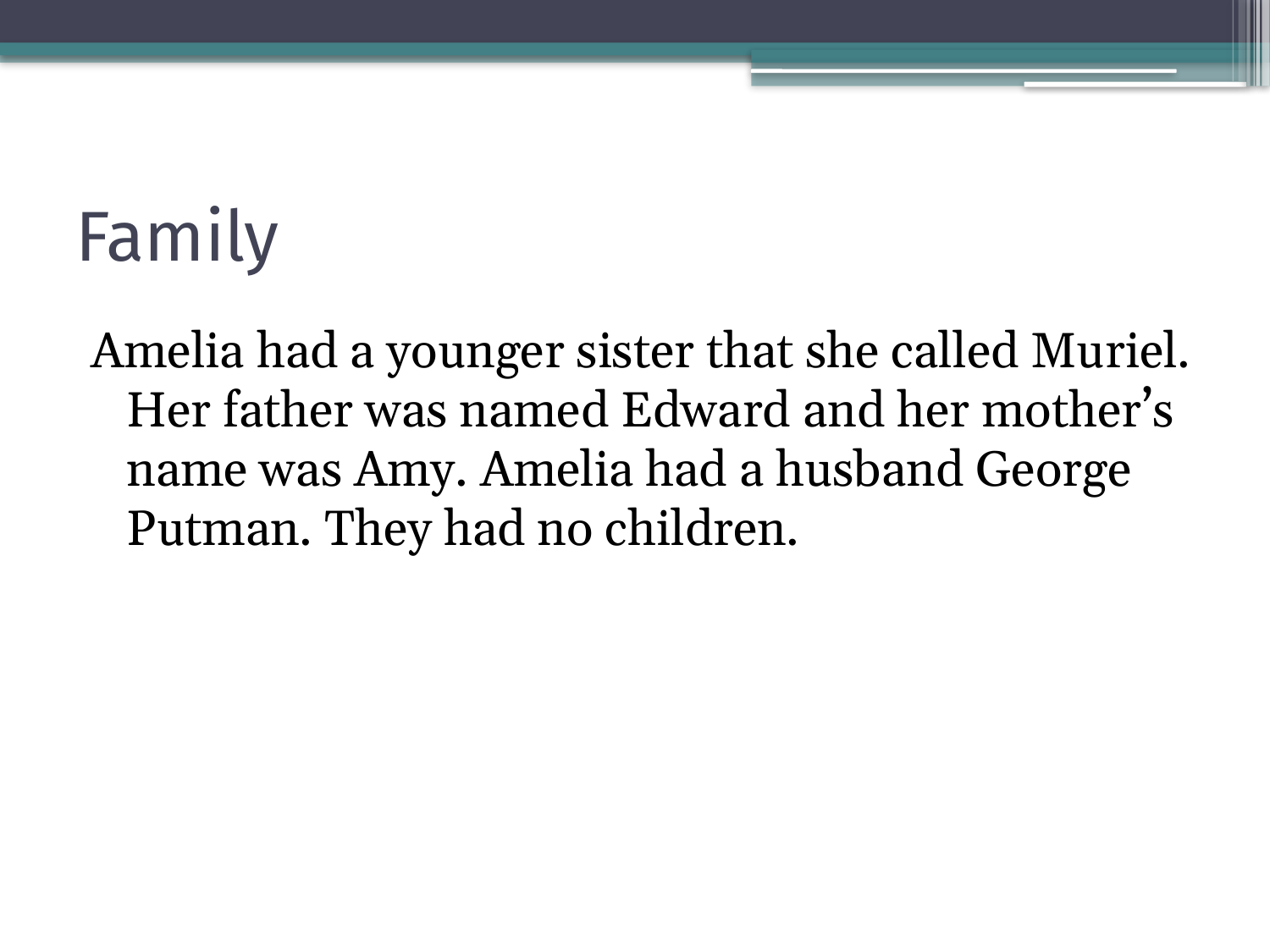

# Family
Amelia had a younger sister that she called Muriel. Her father was named Edward and her mother’s name was Amy. Amelia had a husband George Putman. They had no children.